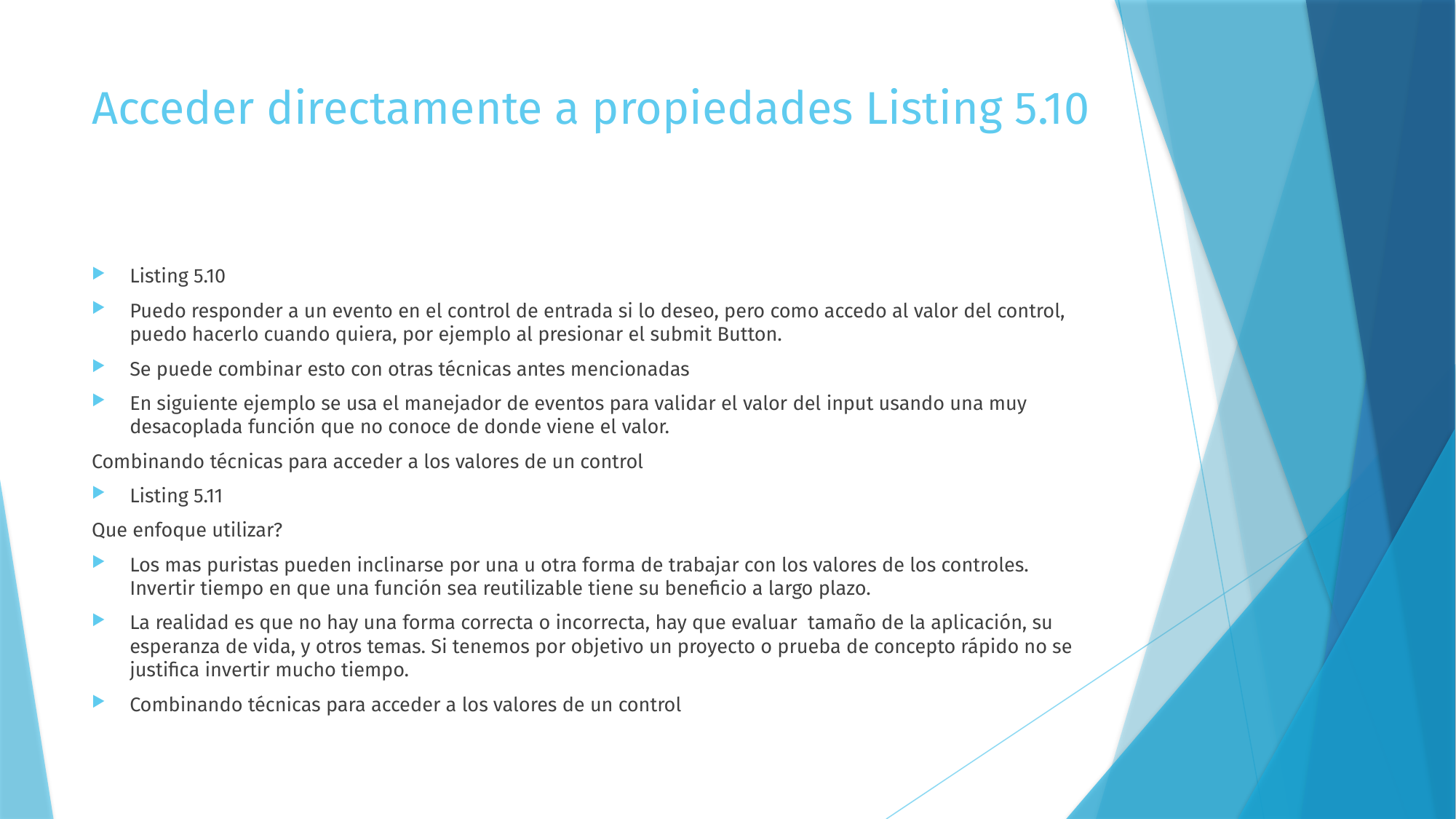

# Acceder directamente a propiedades Listing 5.10
Listing 5.10
Puedo responder a un evento en el control de entrada si lo deseo, pero como accedo al valor del control, puedo hacerlo cuando quiera, por ejemplo al presionar el submit Button.
Se puede combinar esto con otras técnicas antes mencionadas
En siguiente ejemplo se usa el manejador de eventos para validar el valor del input usando una muy desacoplada función que no conoce de donde viene el valor.
Combinando técnicas para acceder a los valores de un control
Listing 5.11
Que enfoque utilizar?
Los mas puristas pueden inclinarse por una u otra forma de trabajar con los valores de los controles.  Invertir tiempo en que una función sea reutilizable tiene su beneficio a largo plazo.
La realidad es que no hay una forma correcta o incorrecta, hay que evaluar  tamaño de la aplicación, su esperanza de vida, y otros temas. Si tenemos por objetivo un proyecto o prueba de concepto rápido no se justifica invertir mucho tiempo.
Combinando técnicas para acceder a los valores de un control